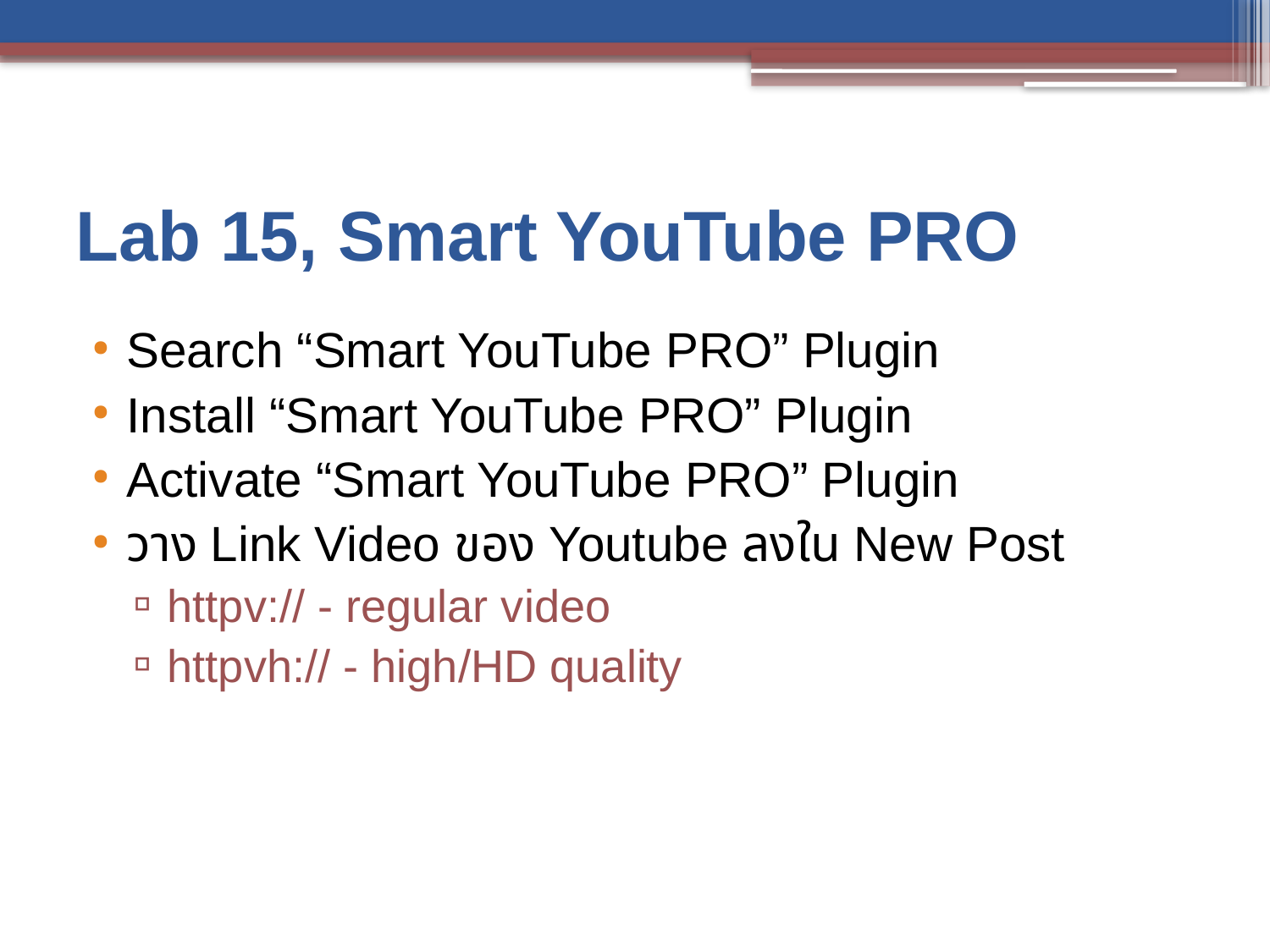

# Lab 15, Smart YouTube PRO
Search “Smart YouTube PRO” Plugin
Install “Smart YouTube PRO” Plugin
Activate “Smart YouTube PRO” Plugin
วาง Link Video ของ Youtube ลงใน New Post
httpv:// - regular video
httpvh:// - high/HD quality